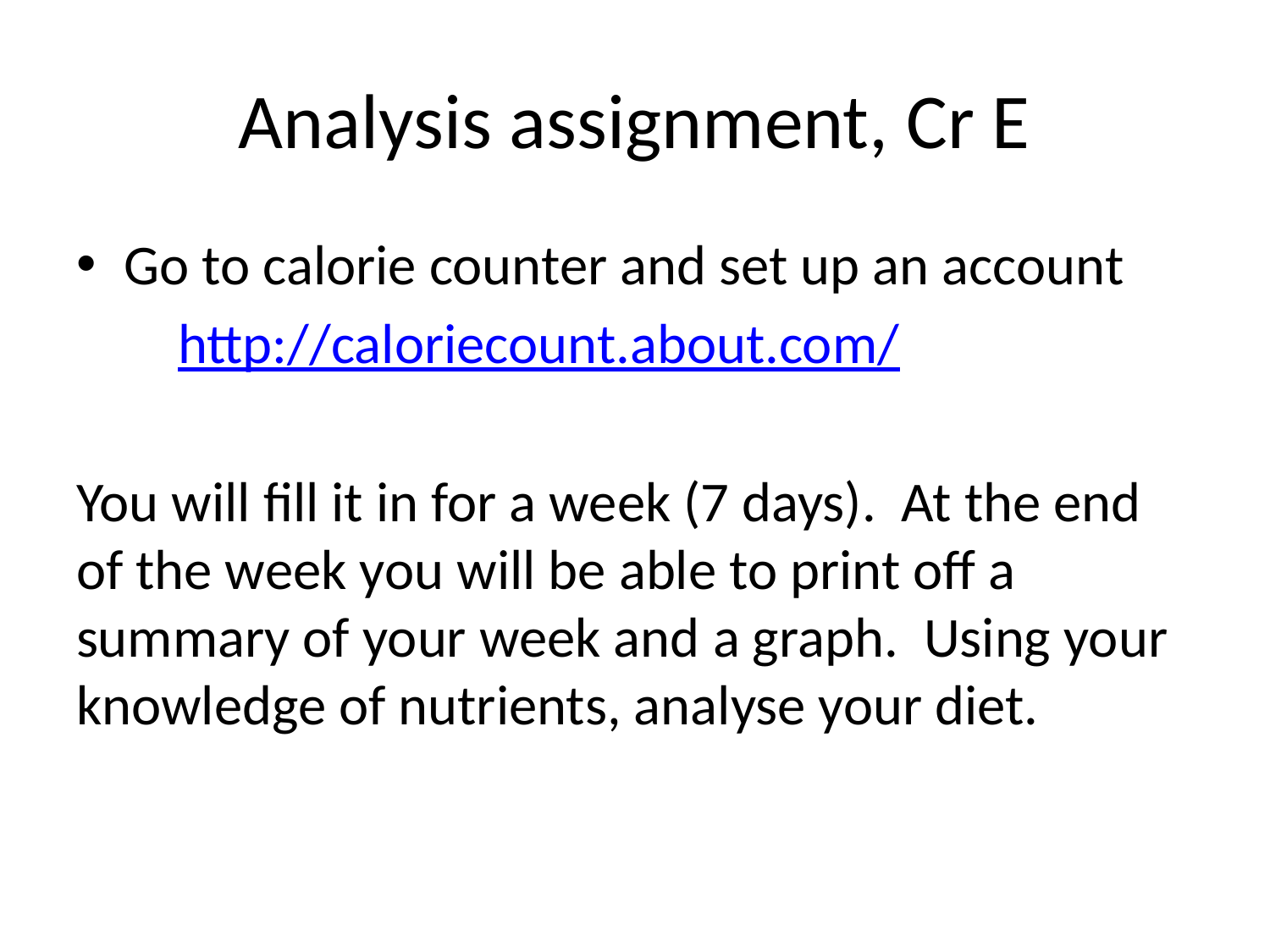

# Analysis assignment, Cr E
Go to calorie counter and set up an account
        http://caloriecount.about.com/

You will fill it in for a week (7 days).  At the end of the week you will be able to print off a summary of your week and a graph.  Using your knowledge of nutrients, analyse your diet.